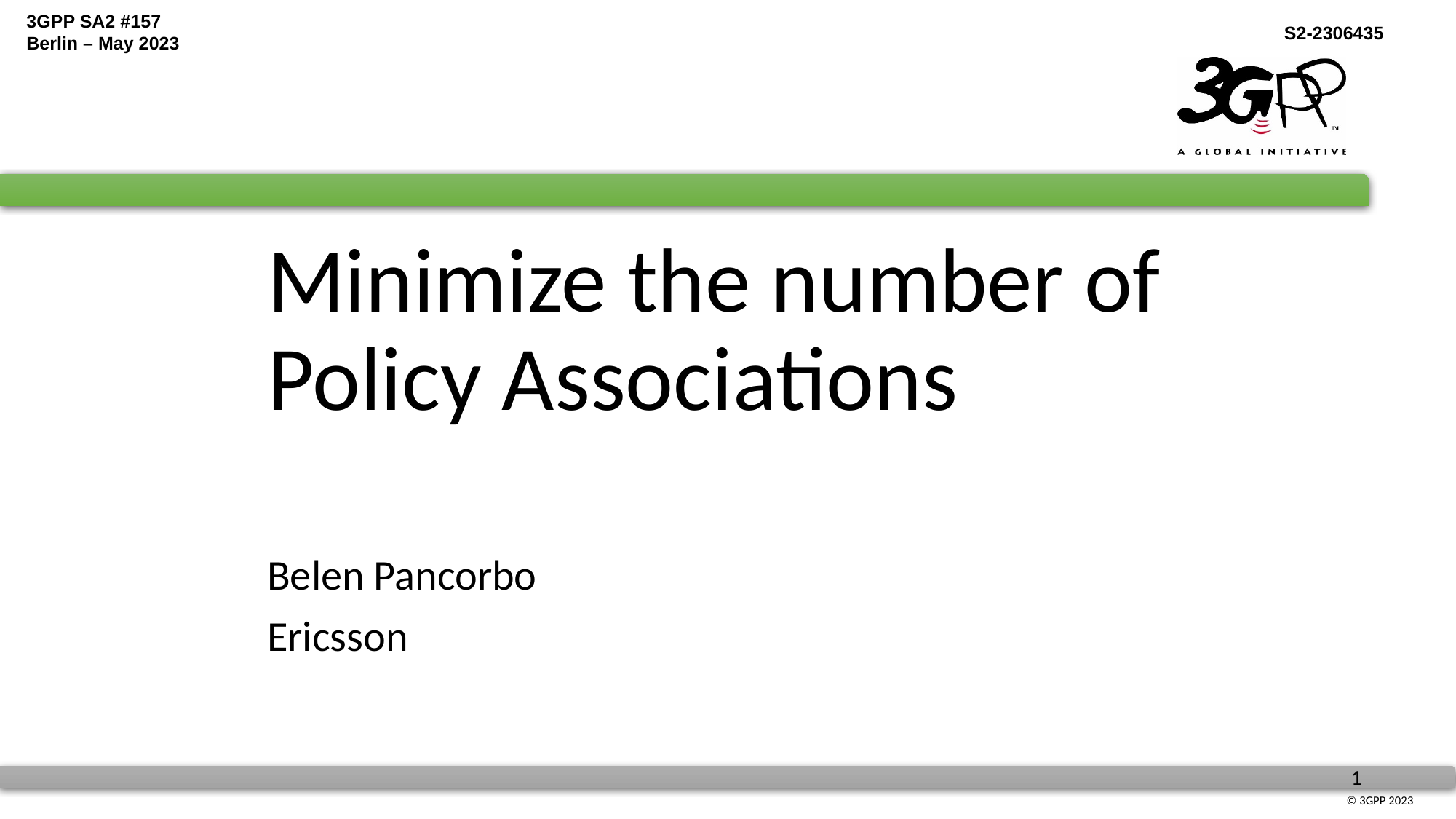

# Minimize the number of Policy Associations
Belen Pancorbo
Ericsson